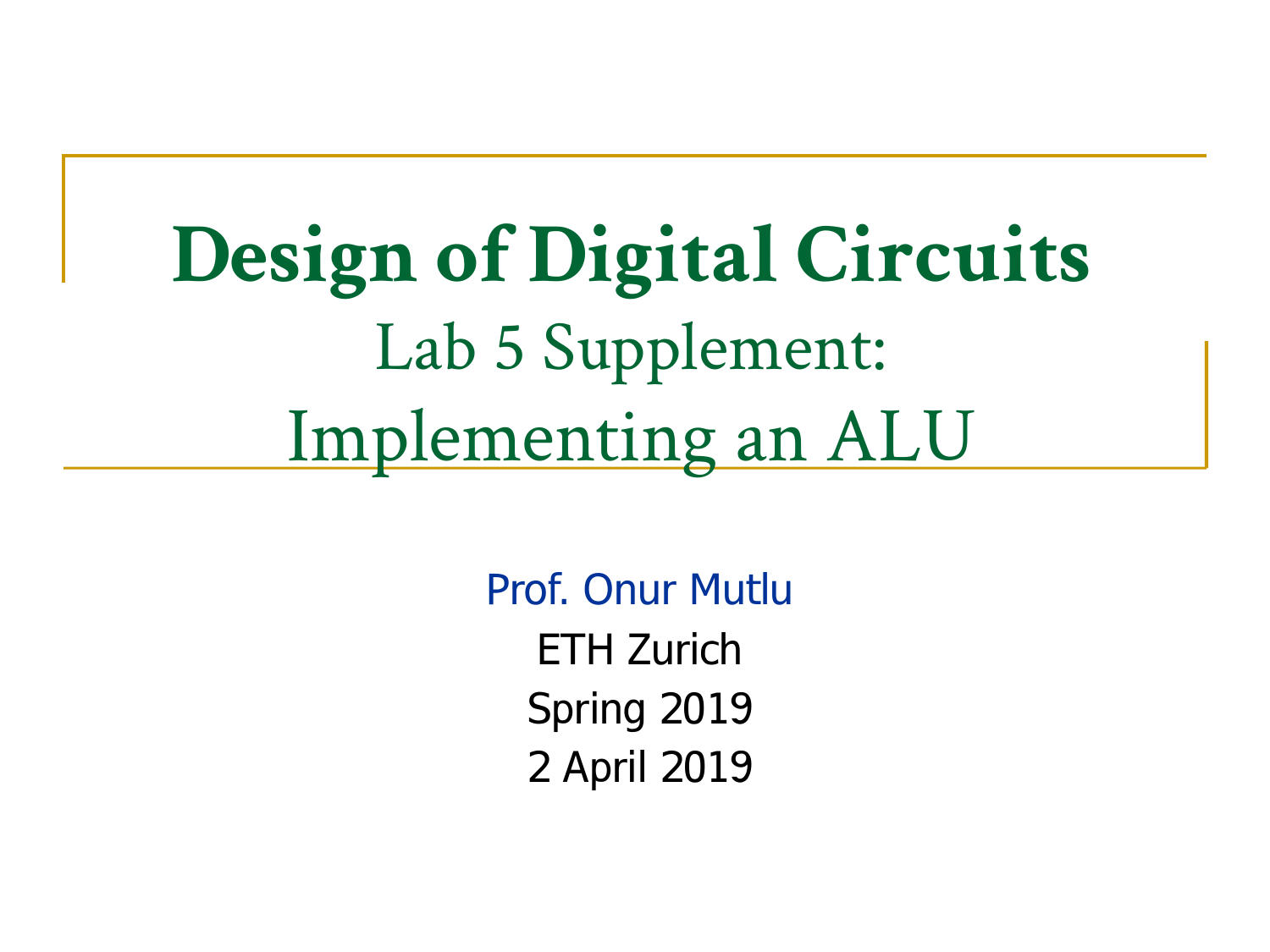

# Design of Digital Circuits Lab 5 Supplement: Implementing an ALU

Prof. Onur Mutlu
ETH Zurich
Spring 2019
2 April 2019